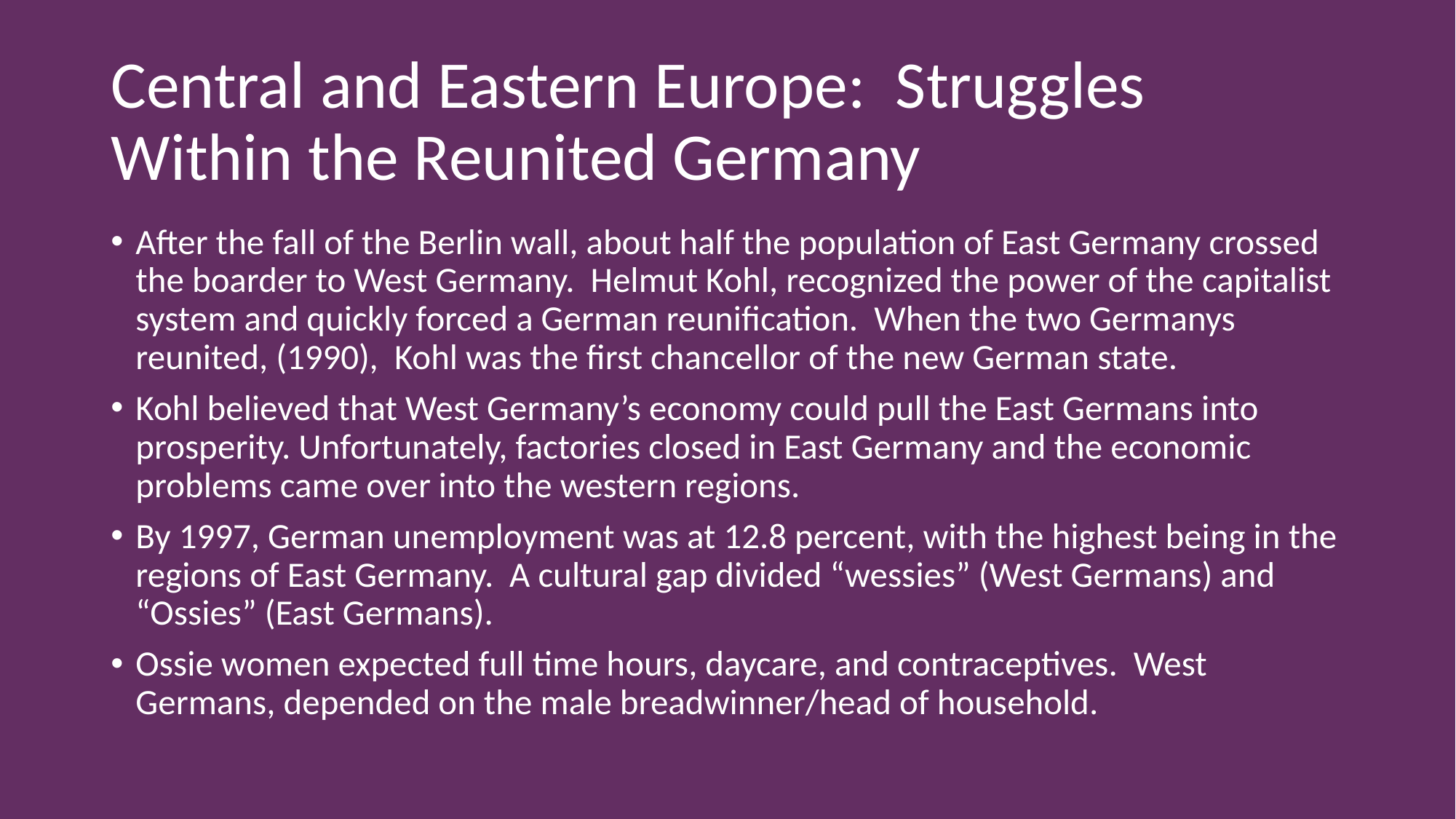

# Central and Eastern Europe:  Struggles Within the Reunited Germany
After the fall of the Berlin wall, about half the population of East Germany crossed the boarder to West Germany.  Helmut Kohl, recognized the power of the capitalist system and quickly forced a German reunification.  When the two Germanys reunited, (1990),  Kohl was the first chancellor of the new German state.
Kohl believed that West Germany’s economy could pull the East Germans into prosperity. Unfortunately, factories closed in East Germany and the economic problems came over into the western regions.
By 1997, German unemployment was at 12.8 percent, with the highest being in the regions of East Germany.  A cultural gap divided “wessies” (West Germans) and “Ossies” (East Germans).
Ossie women expected full time hours, daycare, and contraceptives.  West Germans, depended on the male breadwinner/head of household.